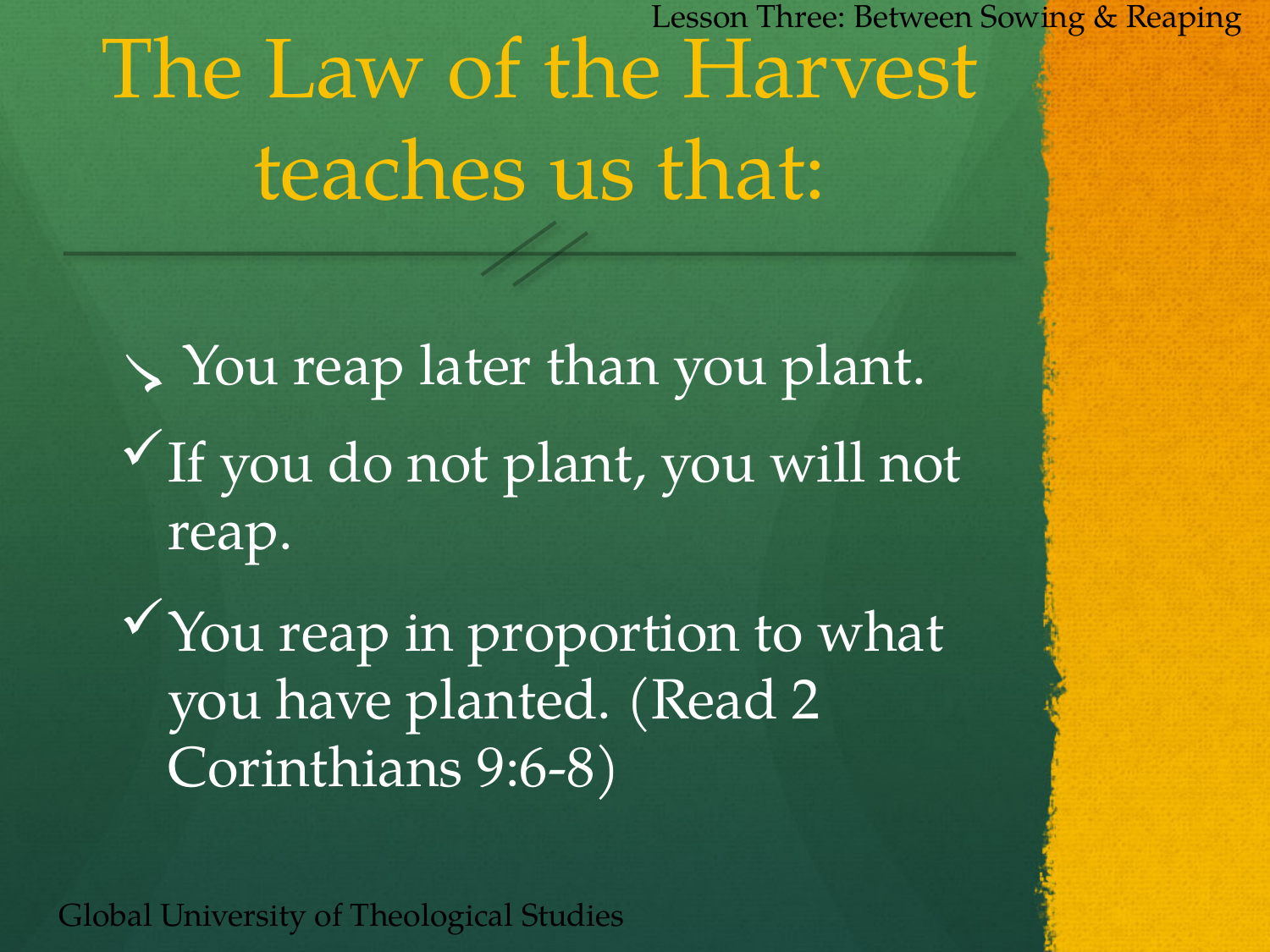

# The Law of the Harvest teaches us that:
You reap later than you plant.
If you do not plant, you will not reap.
Lesson Three: Between Sowing & Reaping

You reap in proportion to what you have planted. (Read 2 Corinthians 9:6-8)
Global University of Theological Studies